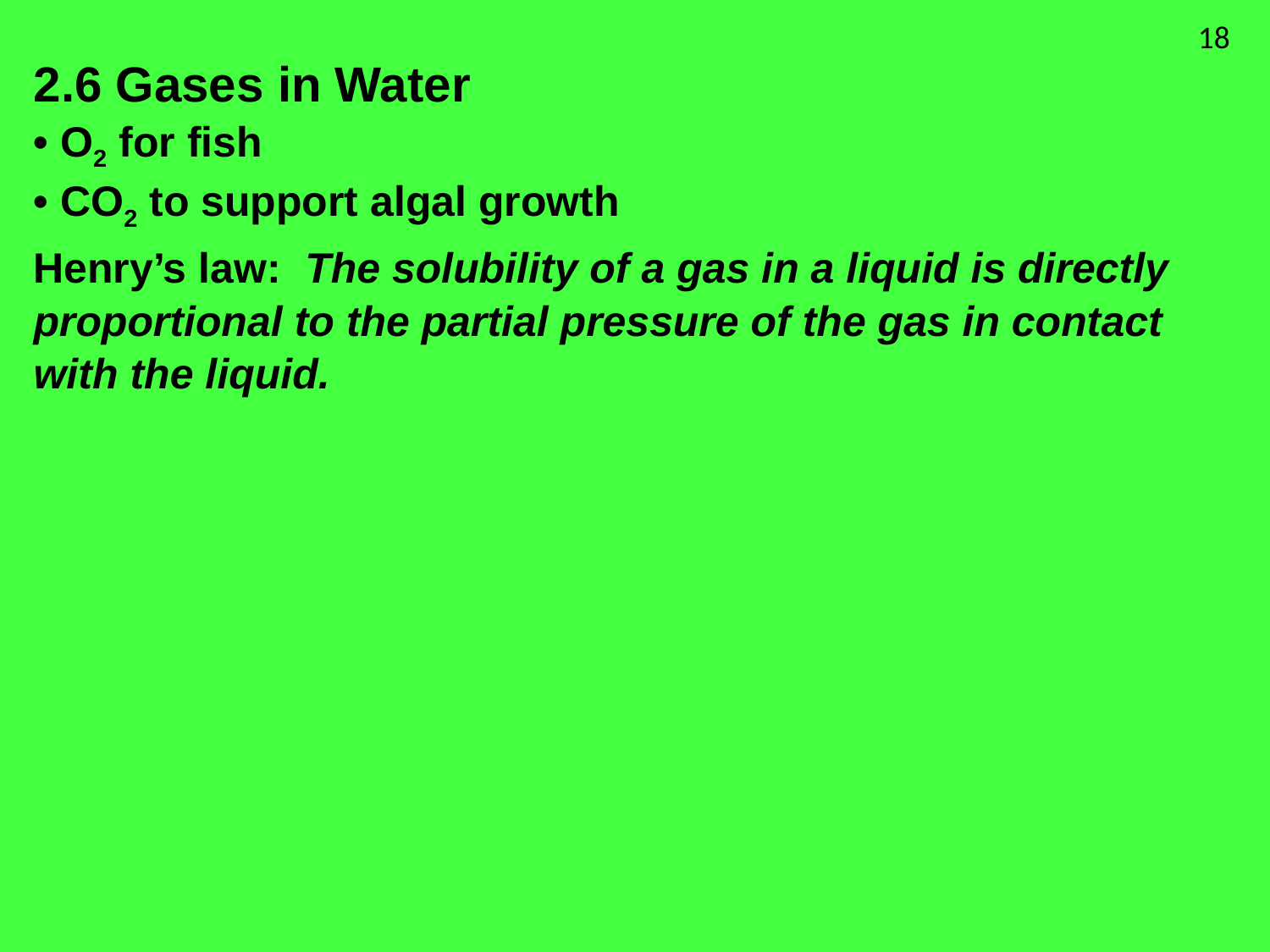

18
2.6 Gases in Water
• O2 for fish
• CO2 to support algal growth
Henry’s law:  The solubility of a gas in a liquid is directly proportional to the partial pressure of the gas in contact with the liquid.